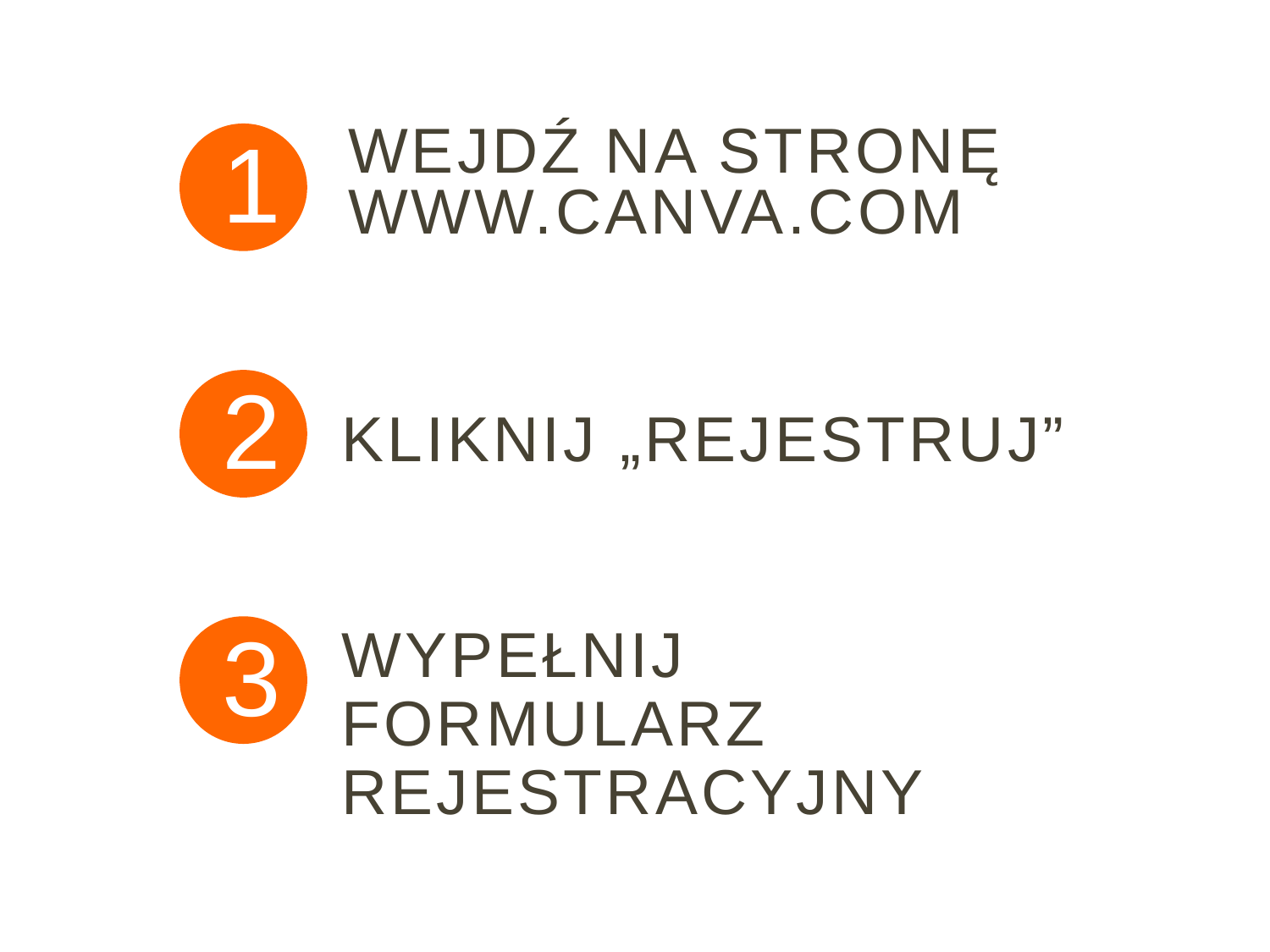

# Wejdź na stronę www.canva.com
Kliknij „rejestruj”
Wypełnij formularz rejestracyjny